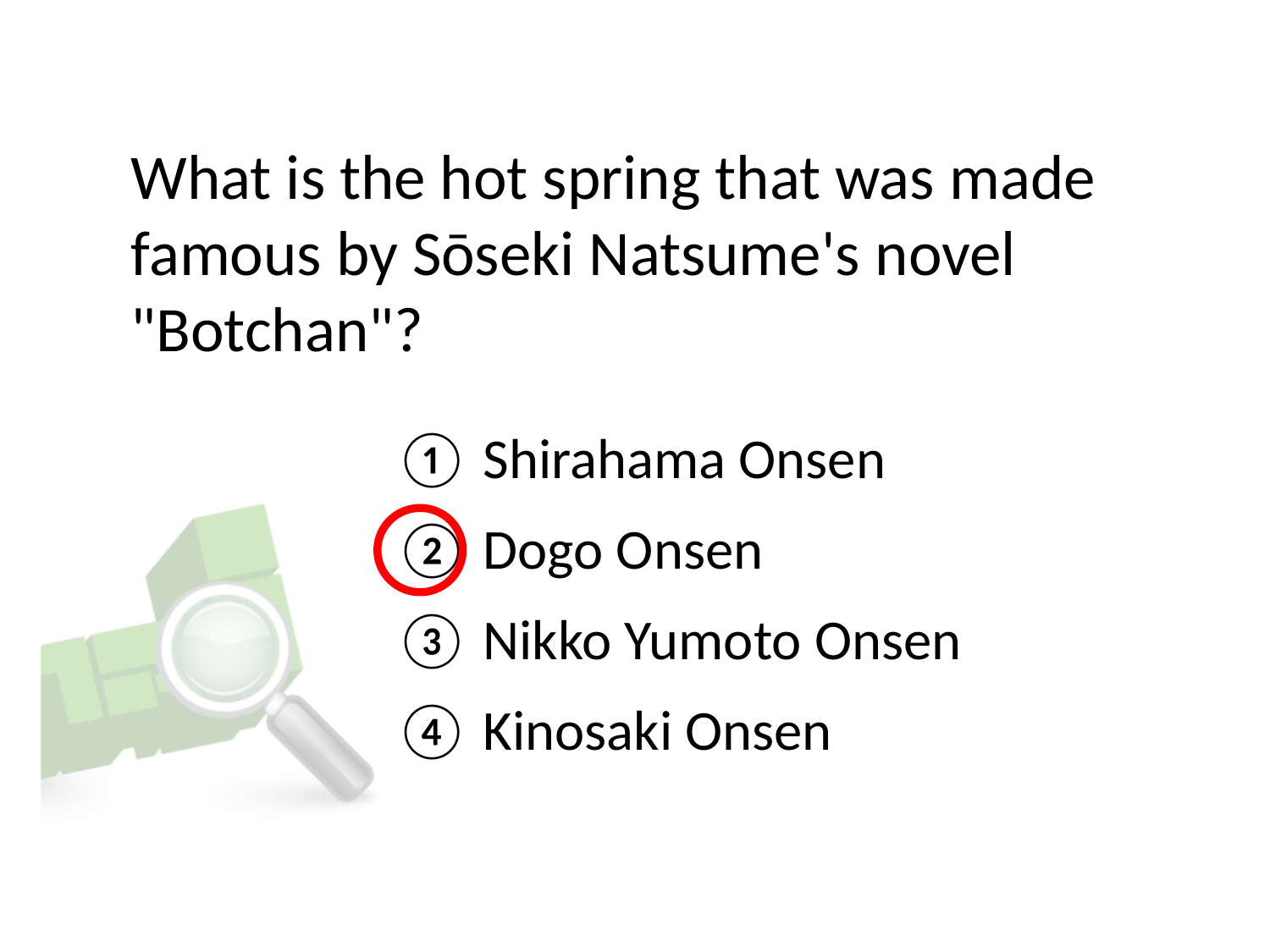

# What is the hot spring that was made famous by Sōseki Natsume's novel "Botchan"?
① Shirahama Onsen
② Dogo Onsen
③ Nikko Yumoto Onsen
④ Kinosaki Onsen